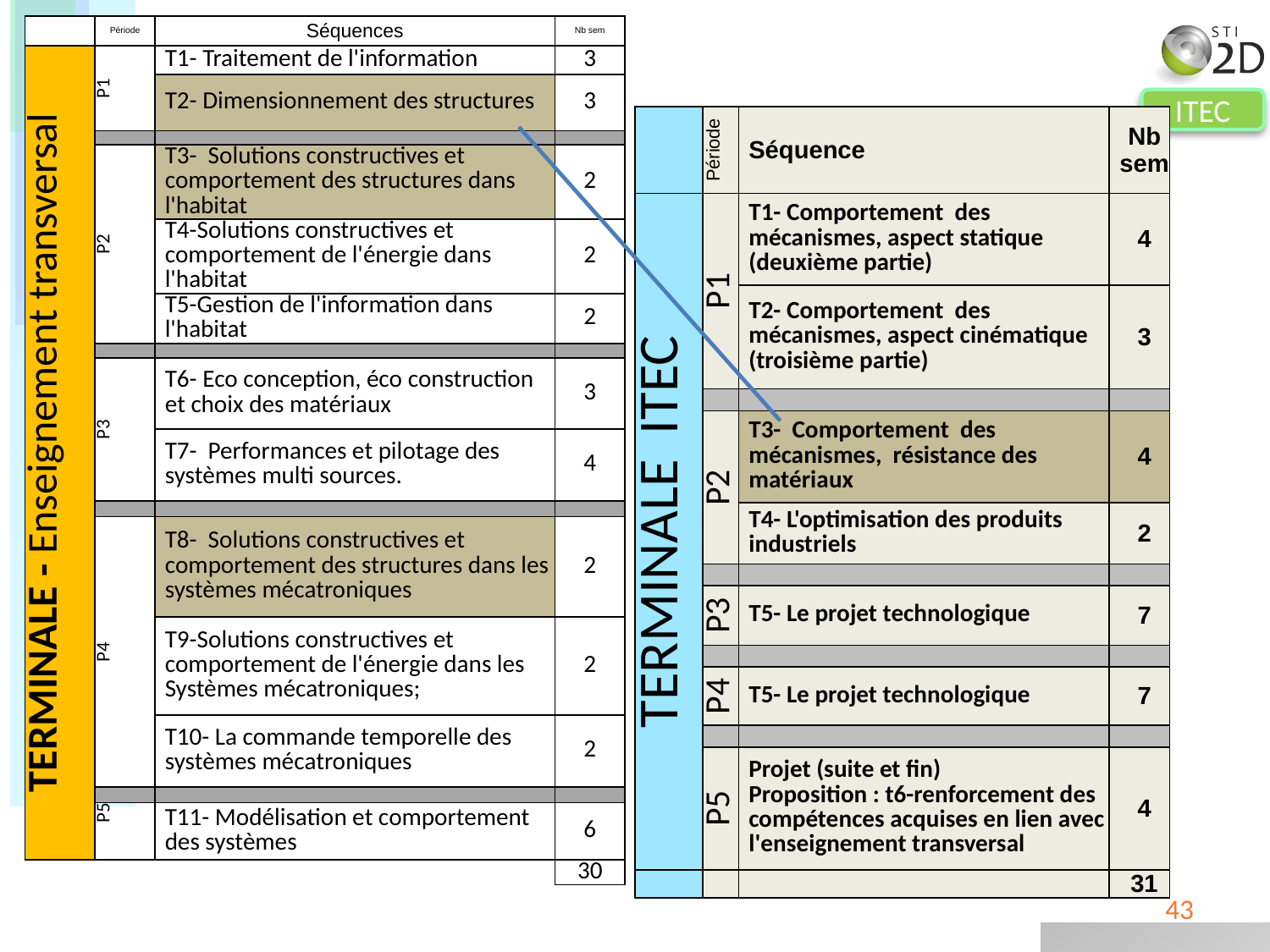

|  | Période | Séquences | Nb sem |
| --- | --- | --- | --- |
| TERMINALE - Enseignement transversal | P1 | T1- Traitement de l'information | 3 |
|  |  | T2- Dimensionnement des structures | 3 |
|  |  |  |  |
|  | P2 | T3- Solutions constructives et comportement des structures dans l'habitat | 2 |
|  |  | T4-Solutions constructives et comportement de l'énergie dans l'habitat | 2 |
|  |  | T5-Gestion de l'information dans l'habitat | 2 |
|  |  |  |  |
|  | P3 | T6- Eco conception, éco construction et choix des matériaux | 3 |
|  |  | T7- Performances et pilotage des systèmes multi sources. | 4 |
|  |  |  |  |
|  | P4 | T8- Solutions constructives et comportement des structures dans les systèmes mécatroniques | 2 |
|  |  | T9-Solutions constructives et comportement de l'énergie dans les Systèmes mécatroniques; | 2 |
|  |  | T10- La commande temporelle des systèmes mécatroniques | 2 |
|  |  |  |  |
|  | P5 | T11- Modélisation et comportement des systèmes | 6 |
|  |  |  | 30 |
|  | Période | Séquence | Nb sem |
| --- | --- | --- | --- |
| TERMINALE ITEC | P1 | T1- Comportement des mécanismes, aspect statique (deuxième partie) | 4 |
|  |  | T2- Comportement des mécanismes, aspect cinématique (troisième partie) | 3 |
|  |  |  |  |
|  | P2 | T3- Comportement des mécanismes, résistance des matériaux | 4 |
|  |  | T4- L'optimisation des produits industriels | 2 |
|  |  |  |  |
|  | P3 | T5- Le projet technologique | 7 |
|  |  |  |  |
|  | P4 | T5- Le projet technologique | 7 |
|  |  |  |  |
|  | P5 | Projet (suite et fin) Proposition : t6-renforcement des compétences acquises en lien avec l'enseignement transversal | 4 |
|  |  |  | 31 |
43